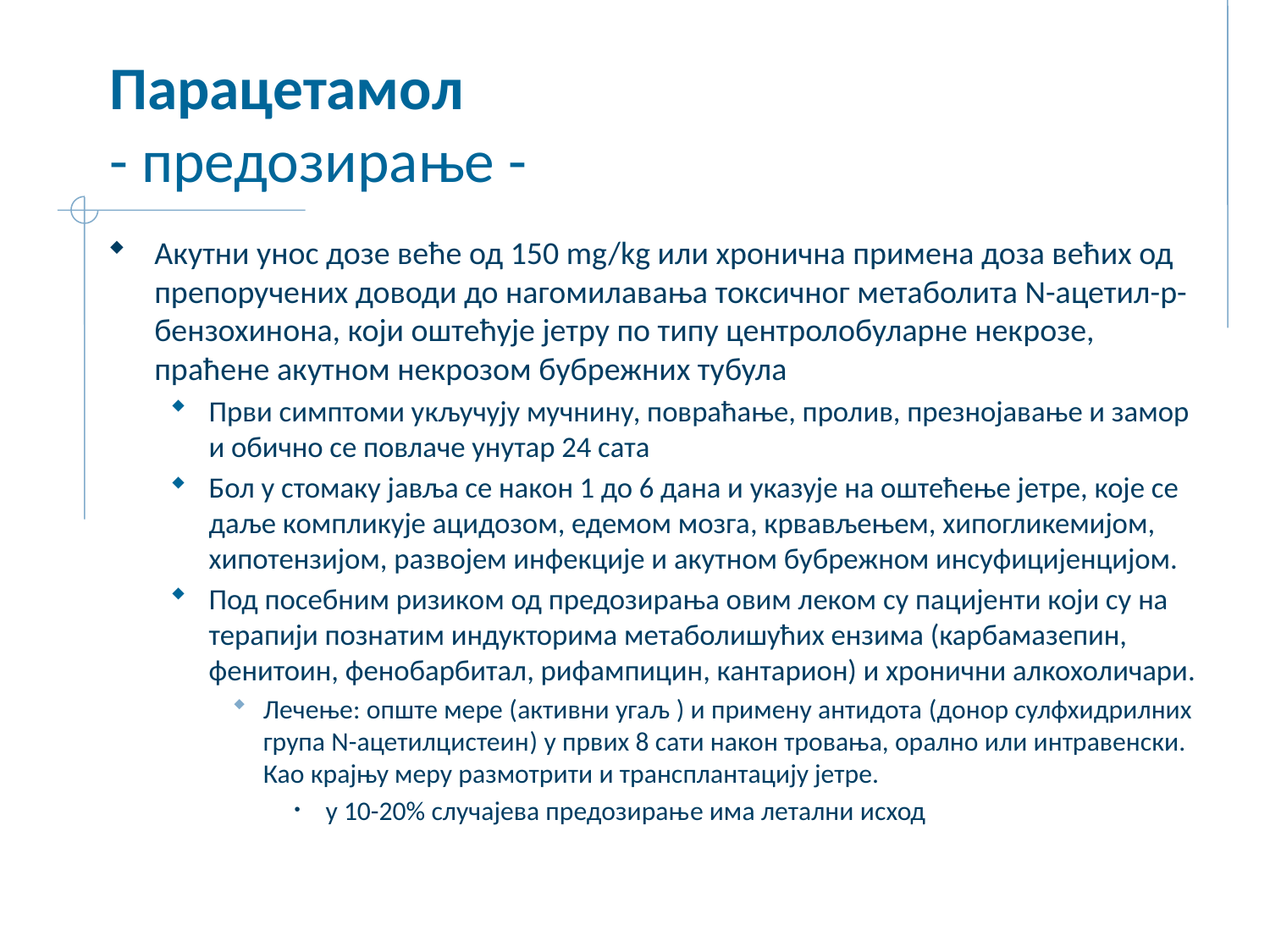

# Парацетамол - предозирање -
Акутни унос дозе веће од 150 mg/kg или хронична примена доза већих од препоручених доводи до нагомилавања токсичног метаболита N-ацетил-p-бензохинона, који оштећује јетру по типу центролобуларне некрозе, праћене акутном некрозом бубрежних тубула
Први симптоми укључују мучнину, повраћање, пролив, презнојавање и замор и обично се повлаче унутар 24 сата
Бол у стомаку јавља се након 1 до 6 дана и указује на оштећење јетре, које се даље компликује ацидозом, едемом мозга, крвављењем, хипогликемијом, хипотензијом, развојем инфекције и акутном бубрежном инсуфицијенцијом.
Под посебним ризиком од предозирања овим леком су пацијенти који су на терапији познатим индукторима метаболишућих ензима (карбамазепин, фенитоин, фенобарбитал, рифампицин, кантарион) и хронични алкохоличари.
Лечење: опште мере (активни угаљ ) и примену антидота (донор сулфхидрилних група N-ацетилцистеин) у првих 8 сати након тровања, орално или интравенски. Као крајњу меру размотрити и трансплантацију јетре.
у 10-20% случајева предозирање има летални исход